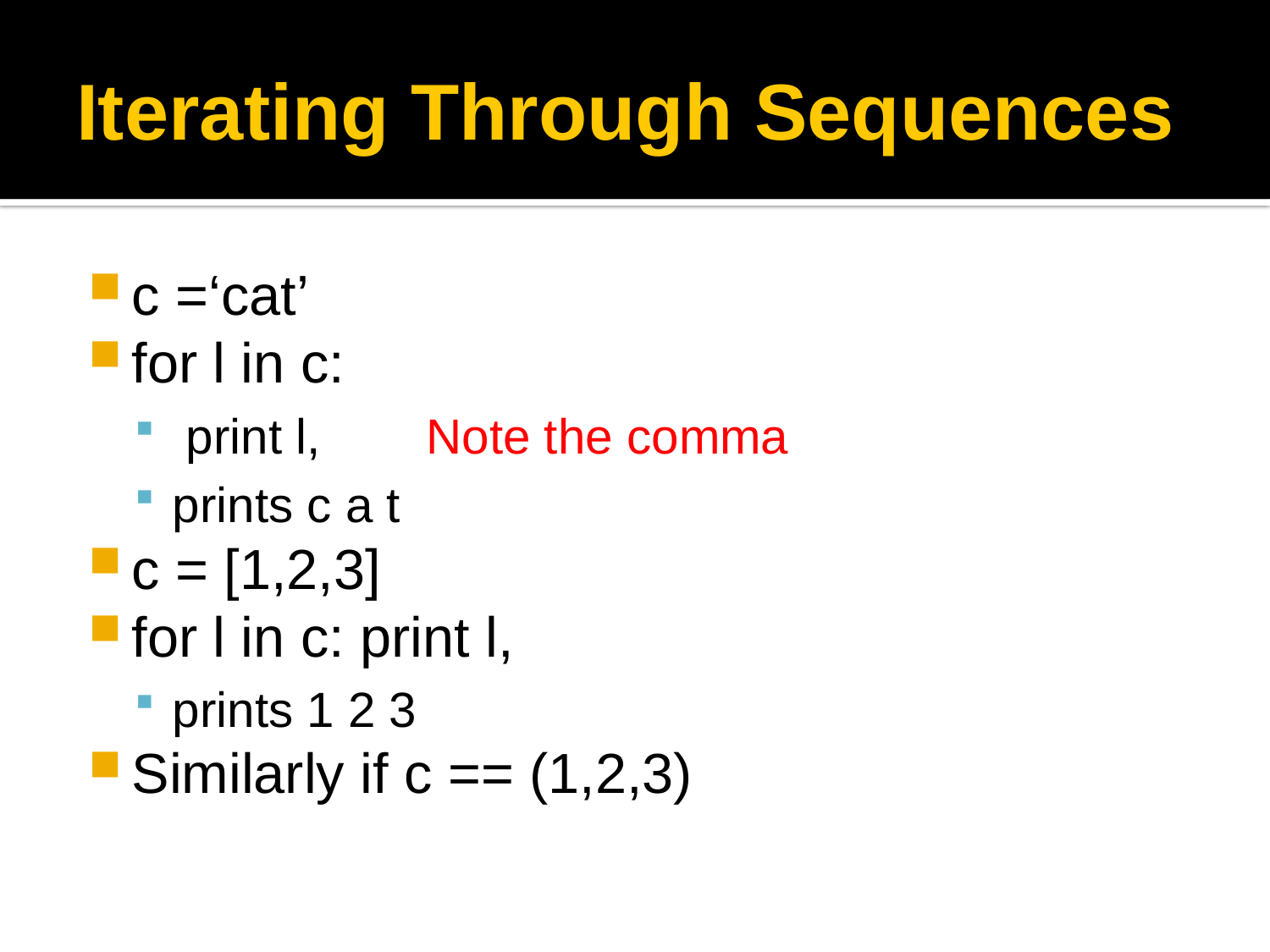

# Iterating Through Sequences
c =‘cat’
for l in c:
 print l,  	Note the comma
prints c a t
c = [1,2,3]
for l in c: print l,
prints 1 2 3
Similarly if c == (1,2,3)